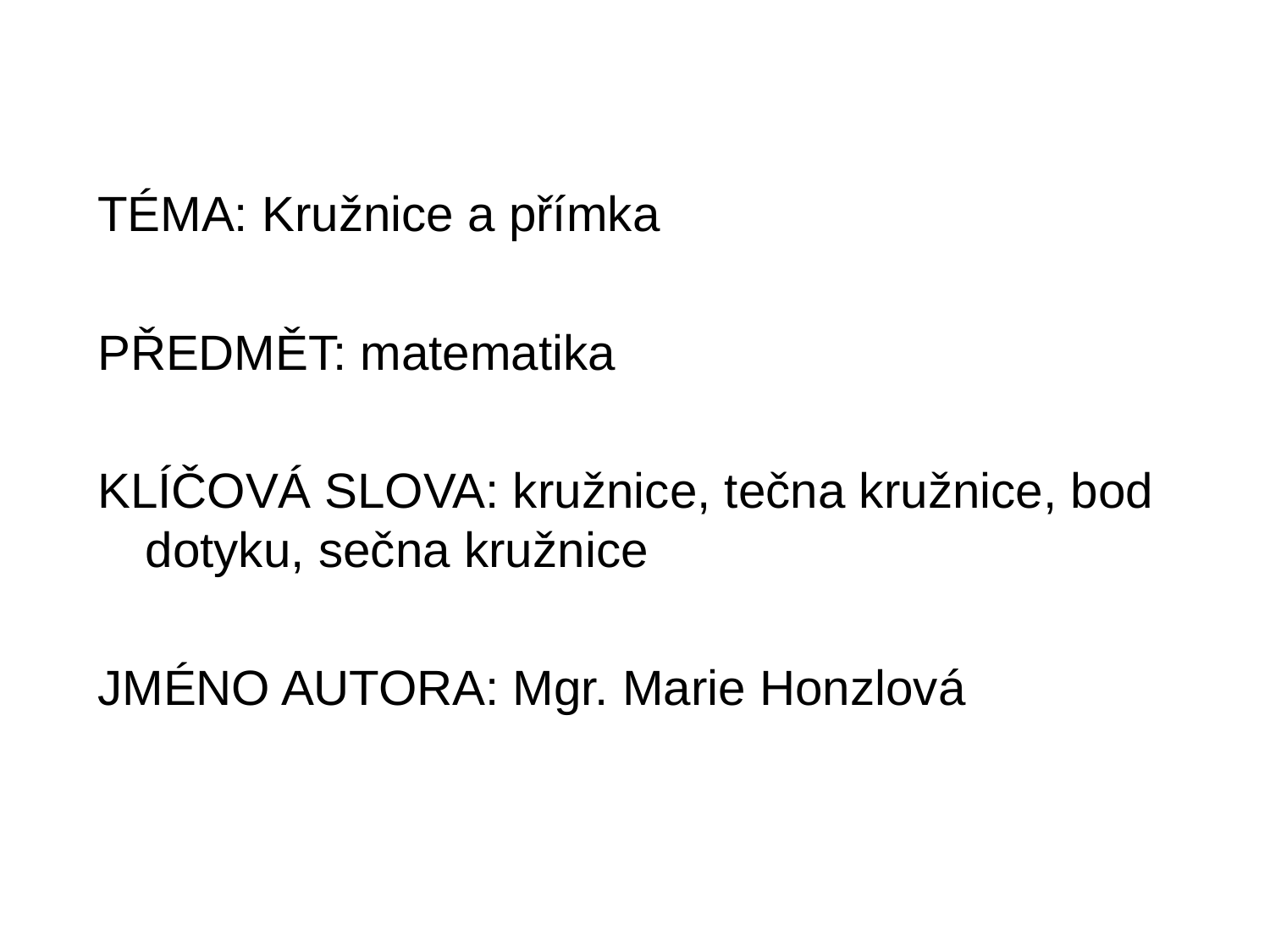

TÉMA: Kružnice a přímka

PŘEDMĚT: matematika

KLÍČOVÁ SLOVA: kružnice, tečna kružnice, bod dotyku, sečna kružnice

JMÉNO AUTORA: Mgr. Marie Honzlová